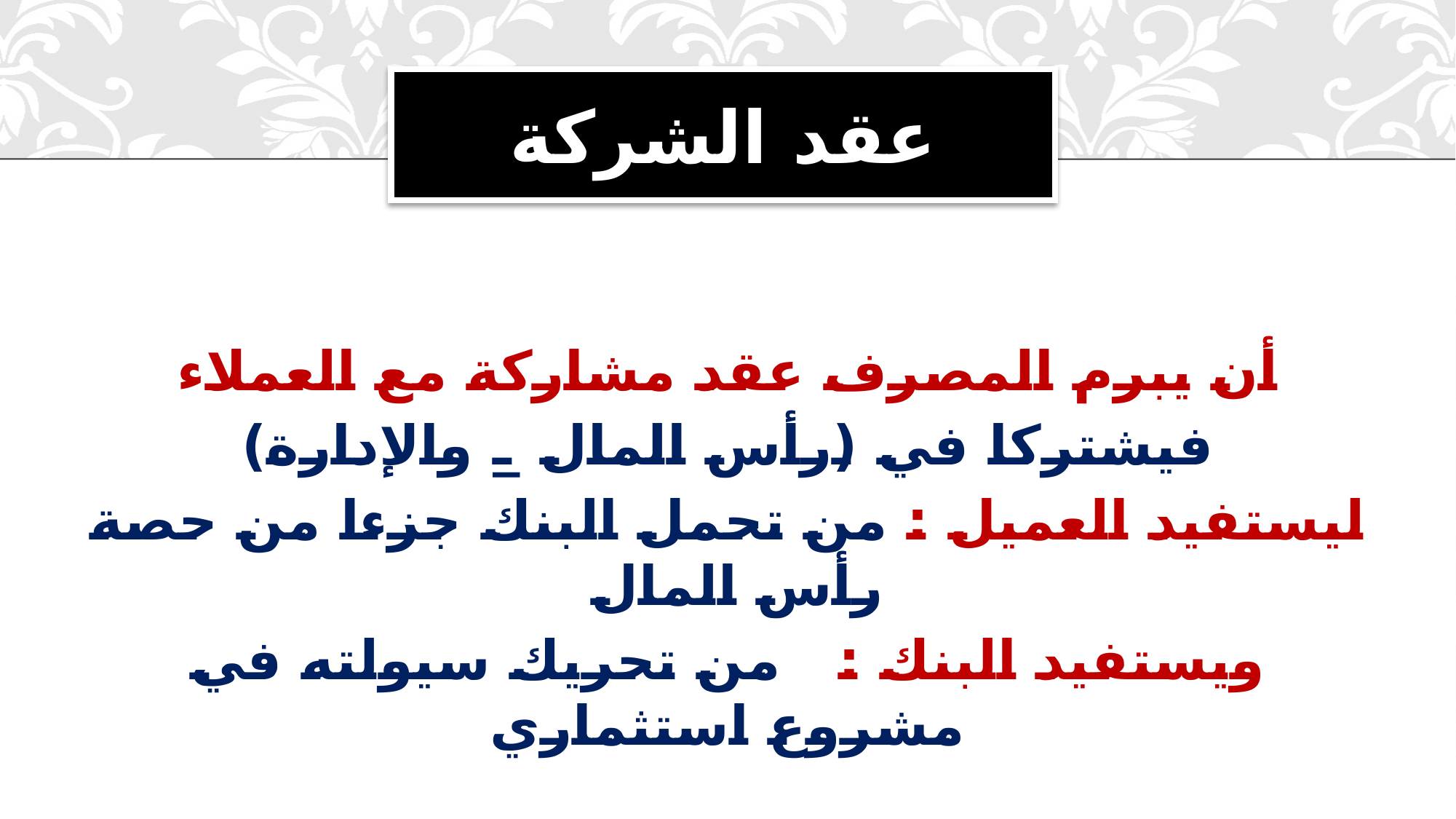

# عقد الشركة

أن يبرم المصرف عقد مشاركة مع العملاء
فيشتركا في (رأس المال _ والإدارة)
ليستفيد العميل : من تحمل البنك جزءا من حصة رأس المال
ويستفيد البنك :   من تحريك سيولته في مشروع استثماري